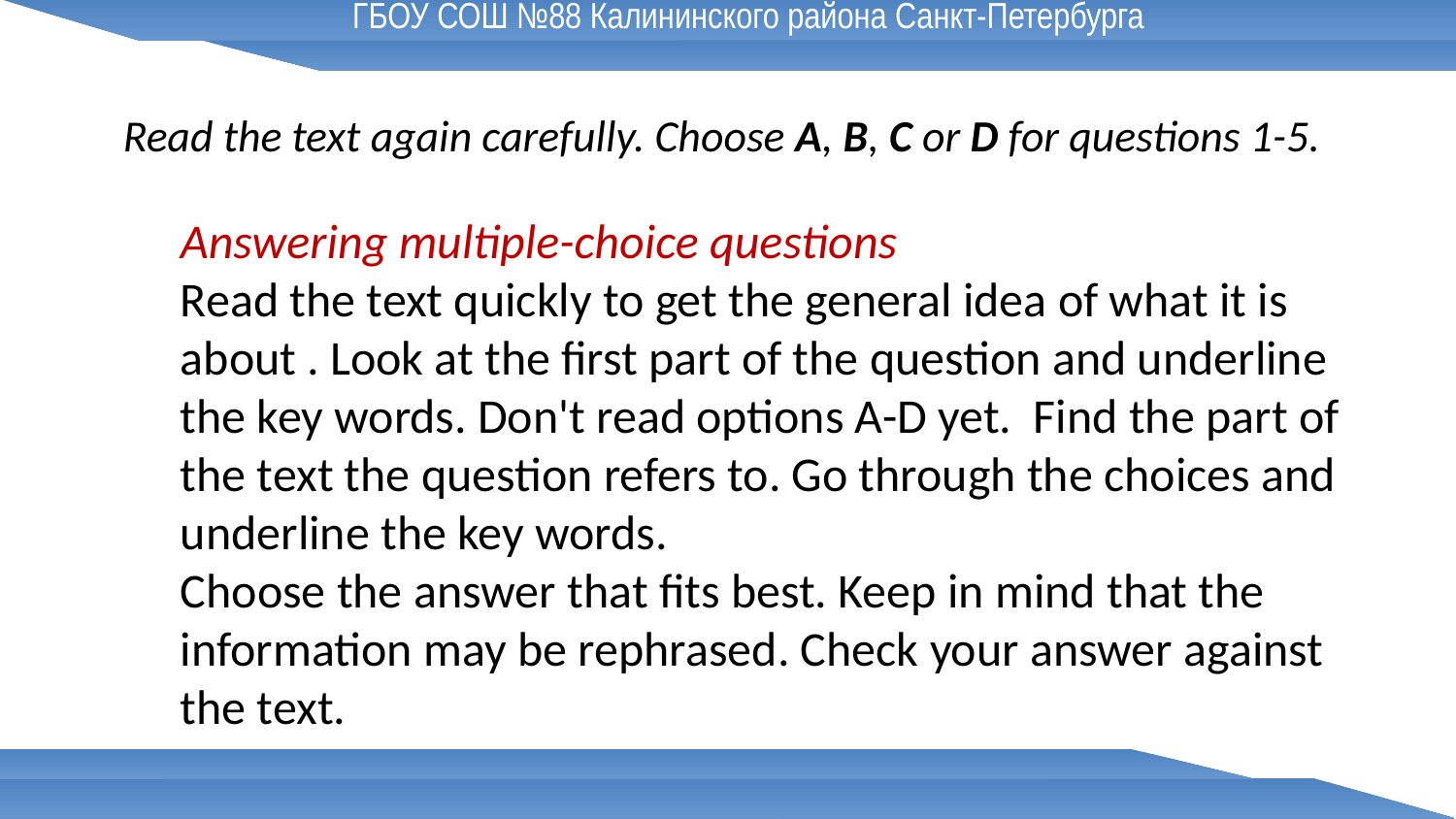

ГБОУ СОШ №88 Калининского района Санкт-Петербурга

Read the text again carefully. Choose A, B, C or D for questions 1-5.
Answering multiple-choice questions
Read the text quickly to get the general idea of what it is about . Look at the first part of the question and underline the key words. Don't read options A-D yet.  Find the part of the text the question refers to. Go through the choices and underline the key words.
Choose the answer that fits best. Keep in mind that the information may be rephrased. Check your answer against the text.